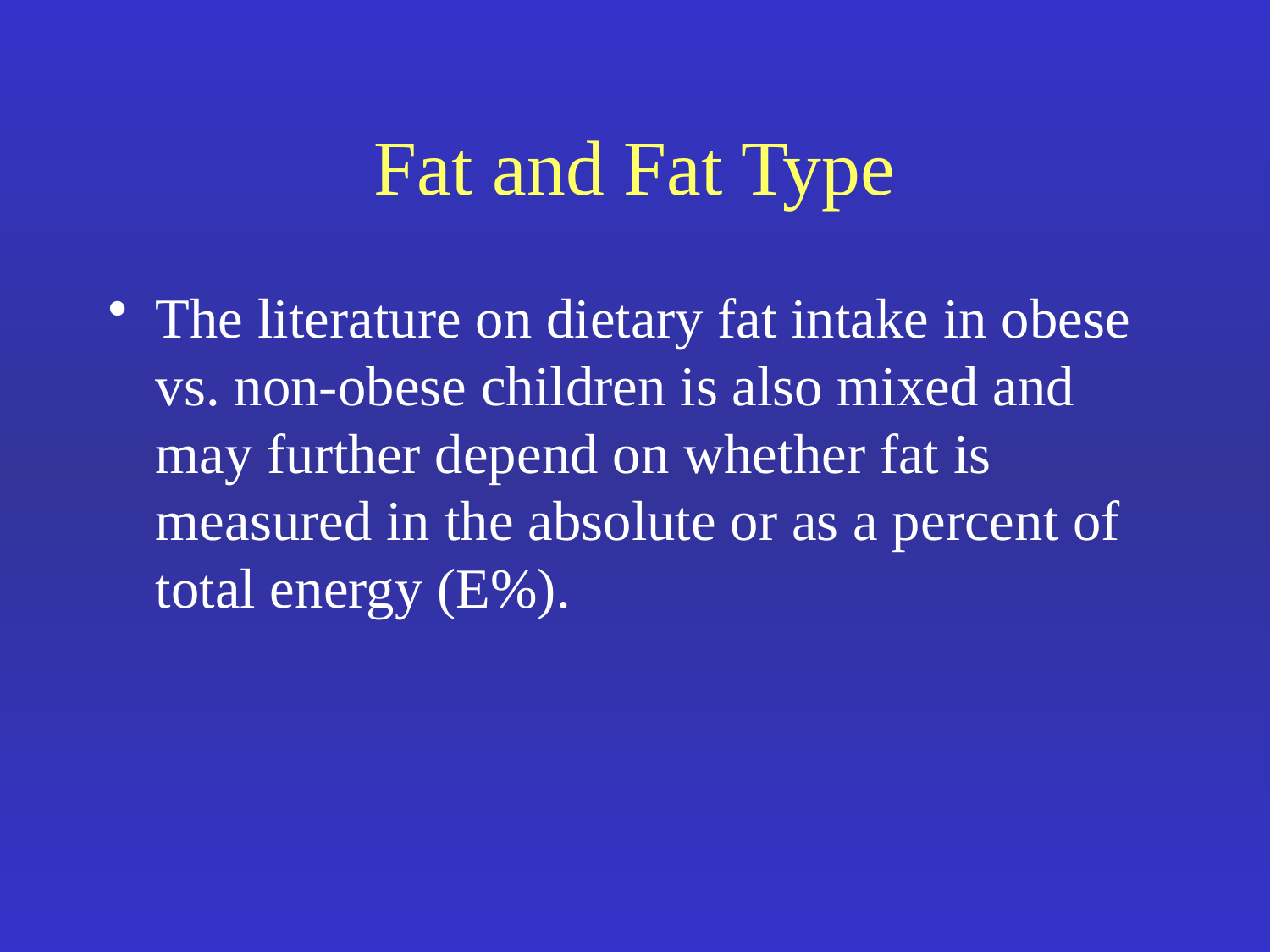

# Fat and Fat Type
The literature on dietary fat intake in obese vs. non-obese children is also mixed and may further depend on whether fat is measured in the absolute or as a percent of total energy (E%).